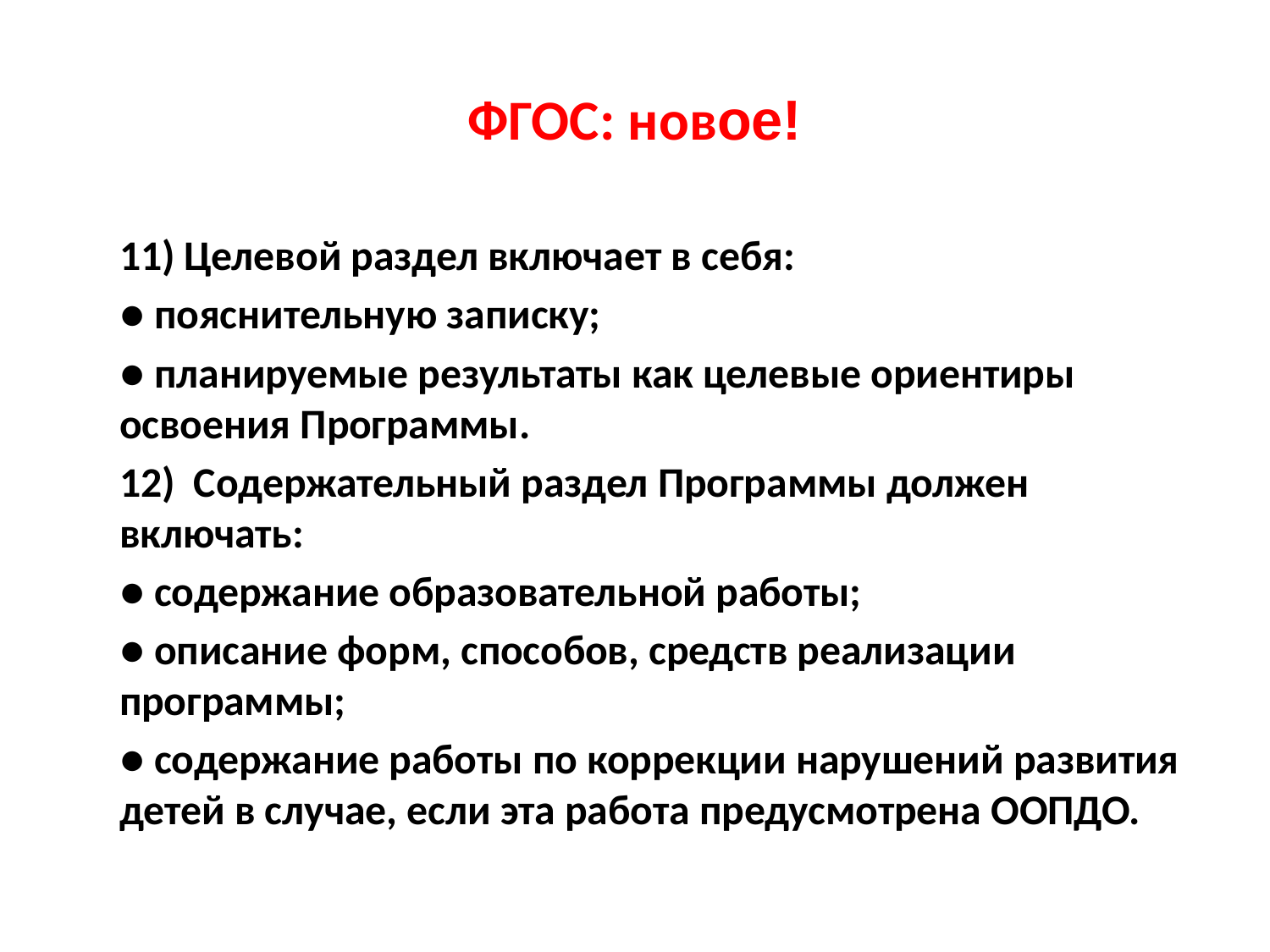

# ФГОС: новое!
	11) Целевой раздел включает в себя:
	● пояснительную записку;
	● планируемые результаты как целевые ориентиры освоения Программы.
	12)  Содержательный раздел Программы должен включать:
	● содержание образовательной работы;
	● описание форм, способов, средств реализации программы;
	● содержание работы по коррекции нарушений развития детей в случае, если эта работа предусмотрена ООПДО.